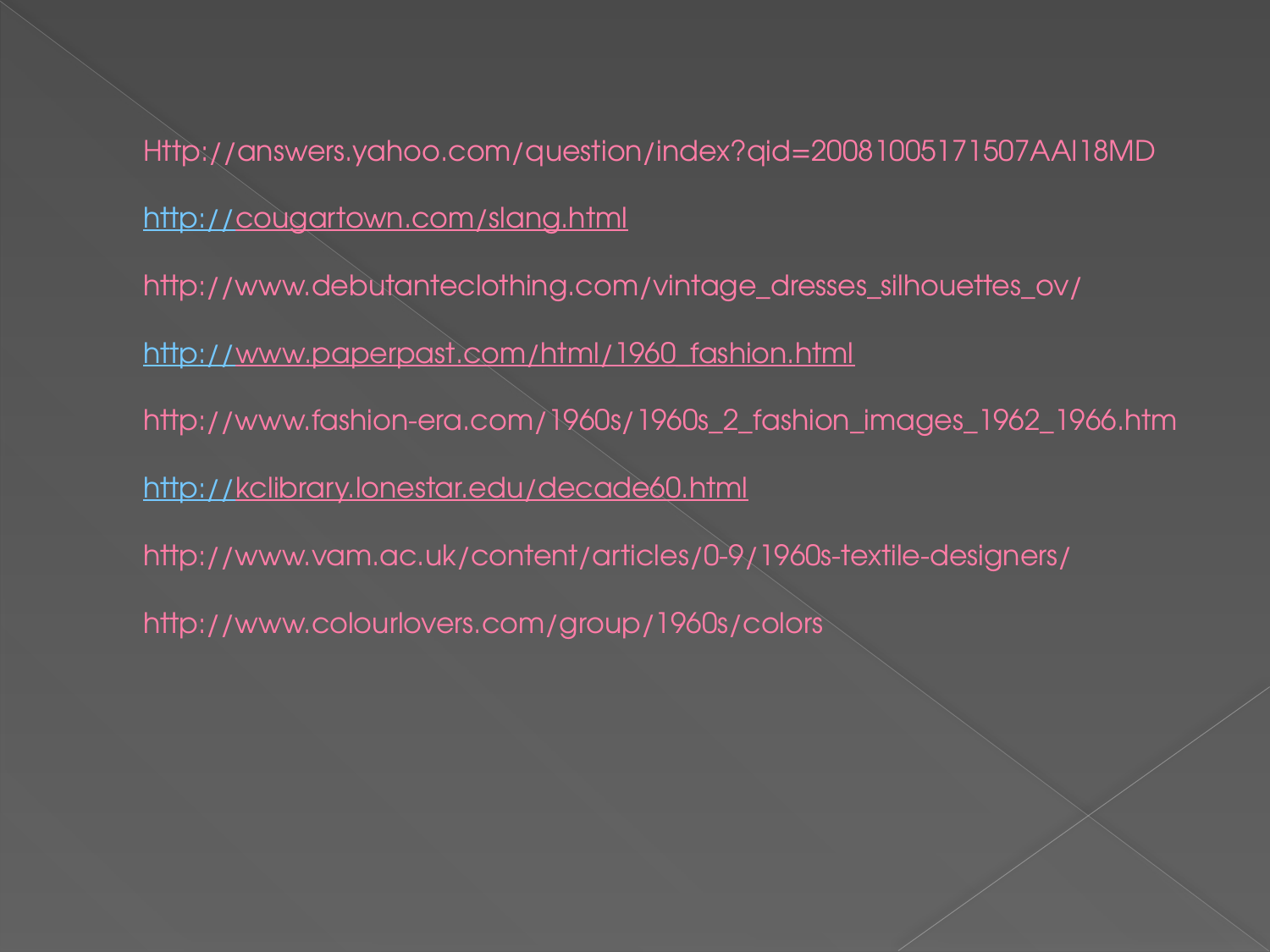

# Http://answers.yahoo.com/question/index?qid=20081005171507AAI18MD http://cougartown.com/slang.html http://www.debutanteclothing.com/vintage_dresses_silhouettes_ov/ http://www.paperpast.com/html/1960_fashion.html http://www.fashion-era.com/1960s/1960s_2_fashion_images_1962_1966.htm http://kclibrary.lonestar.edu/decade60.html http://www.vam.ac.uk/content/articles/0-9/1960s-textile-designers/ http://www.colourlovers.com/group/1960s/colors